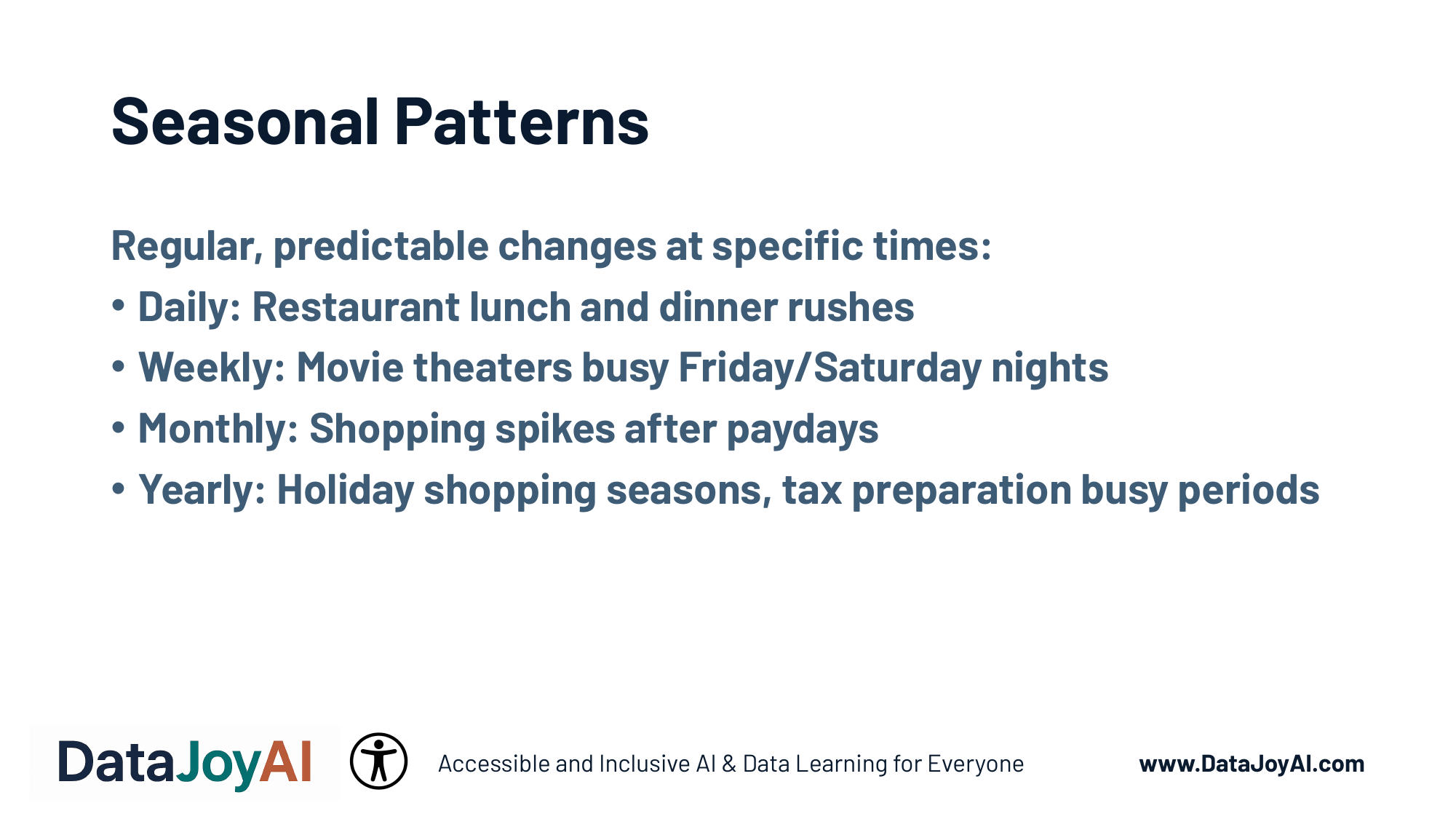

# Seasonal Patterns
Regular, predictable changes at specific times:
Daily: Restaurant lunch and dinner rushes
Weekly: Movie theaters busy Friday/Saturday nights
Monthly: Shopping spikes after paydays
Yearly: Holiday shopping seasons, tax preparation busy periods